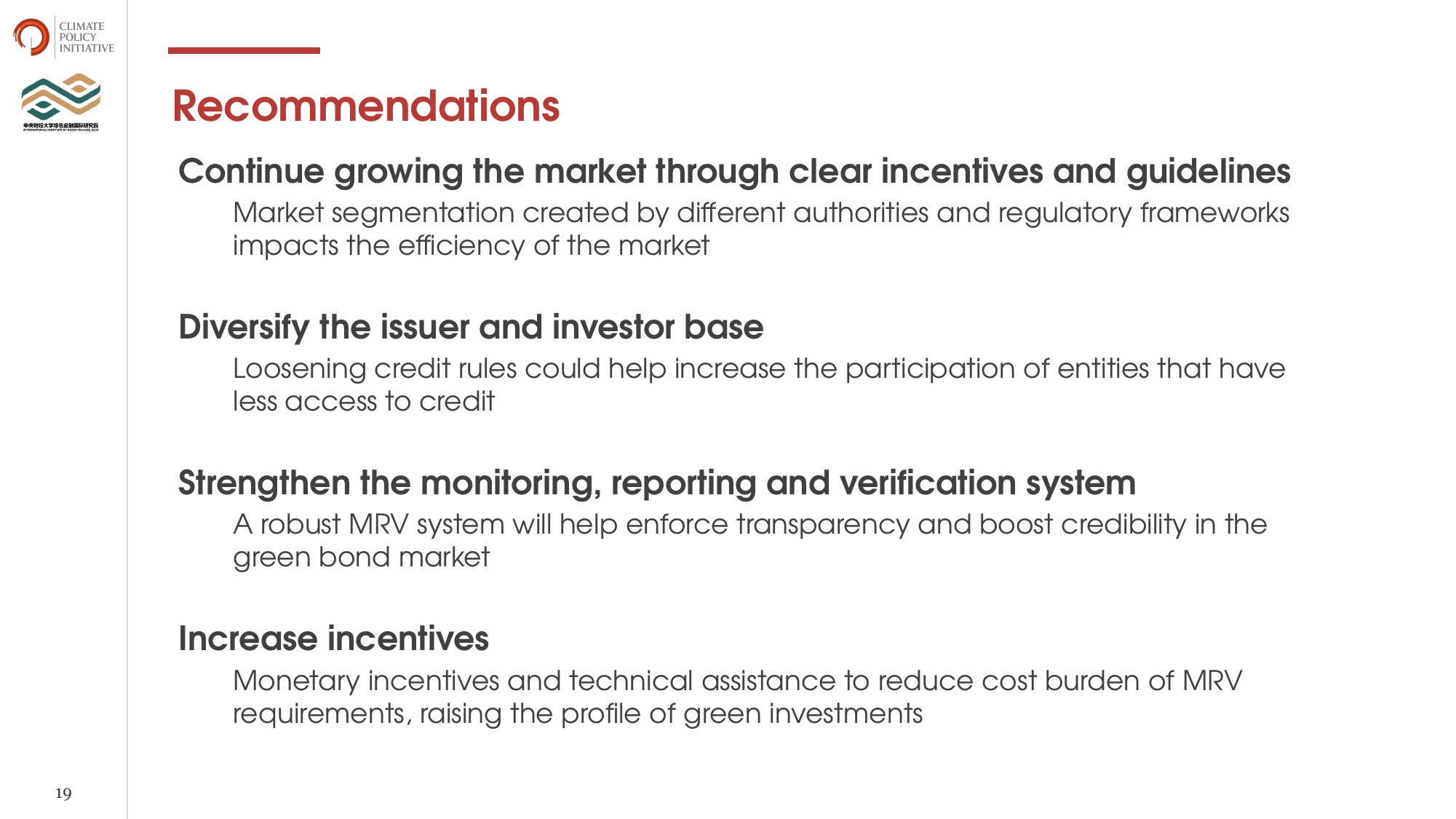

Recommendations
Continue growing the market through clear incentives and guidelines
Market segmentation created by different authorities and regulatory frameworks impacts the efficiency of the market

Diversify the issuer and investor base
Loosening credit rules could help increase the participation of entities that have less access to credit

Strengthen the monitoring, reporting and verification system
A robust MRV system will help enforce transparency and boost credibility in the green bond market

Increase incentives
Monetary incentives and technical assistance to reduce cost burden of MRV requirements, raising the profile of green investments